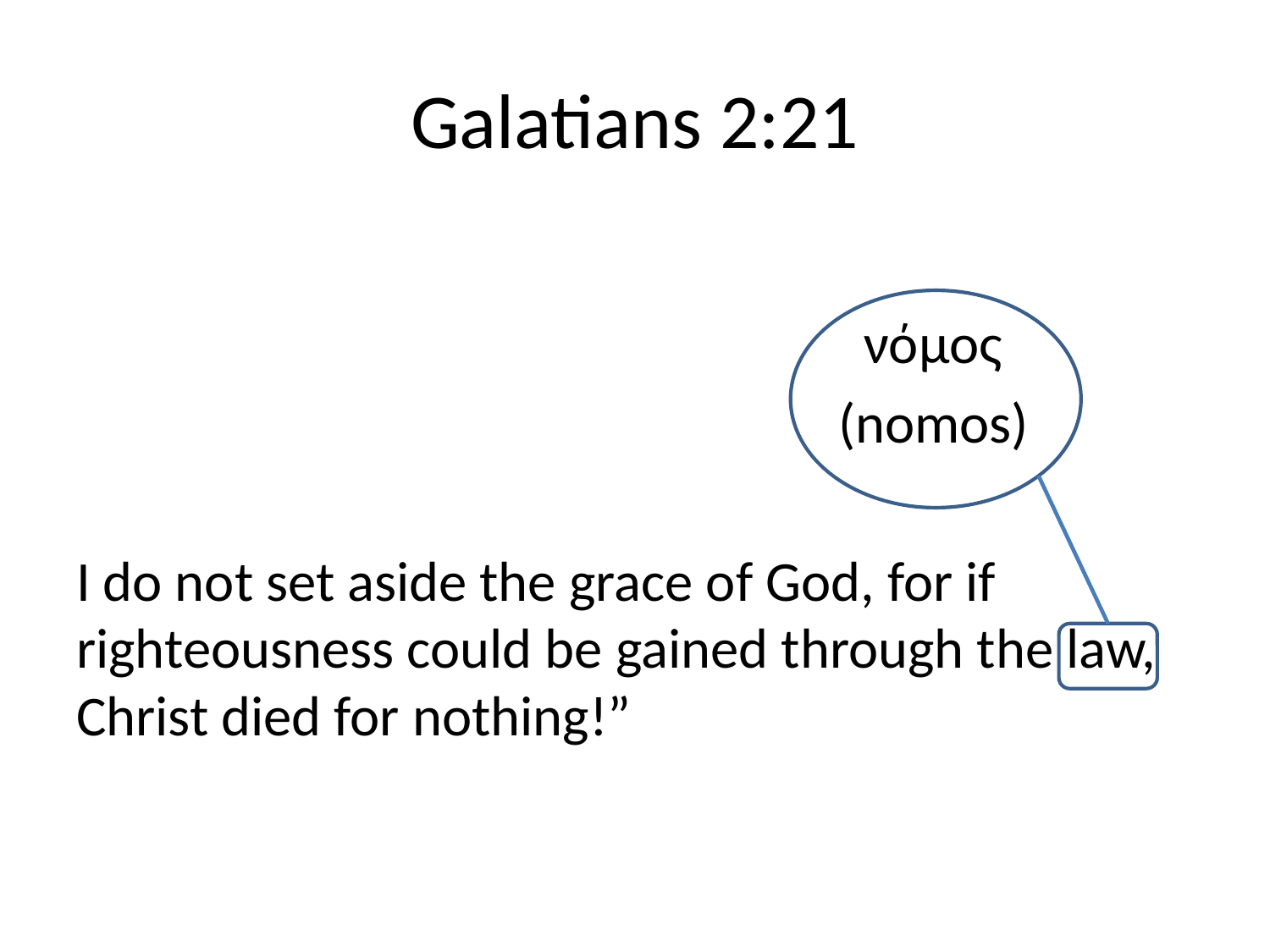

# Galatians 2:21

				     		  νόμος
				     		(nomos)

I do not set aside the grace of God, for if righteousness could be gained through the law, Christ died for nothing!”